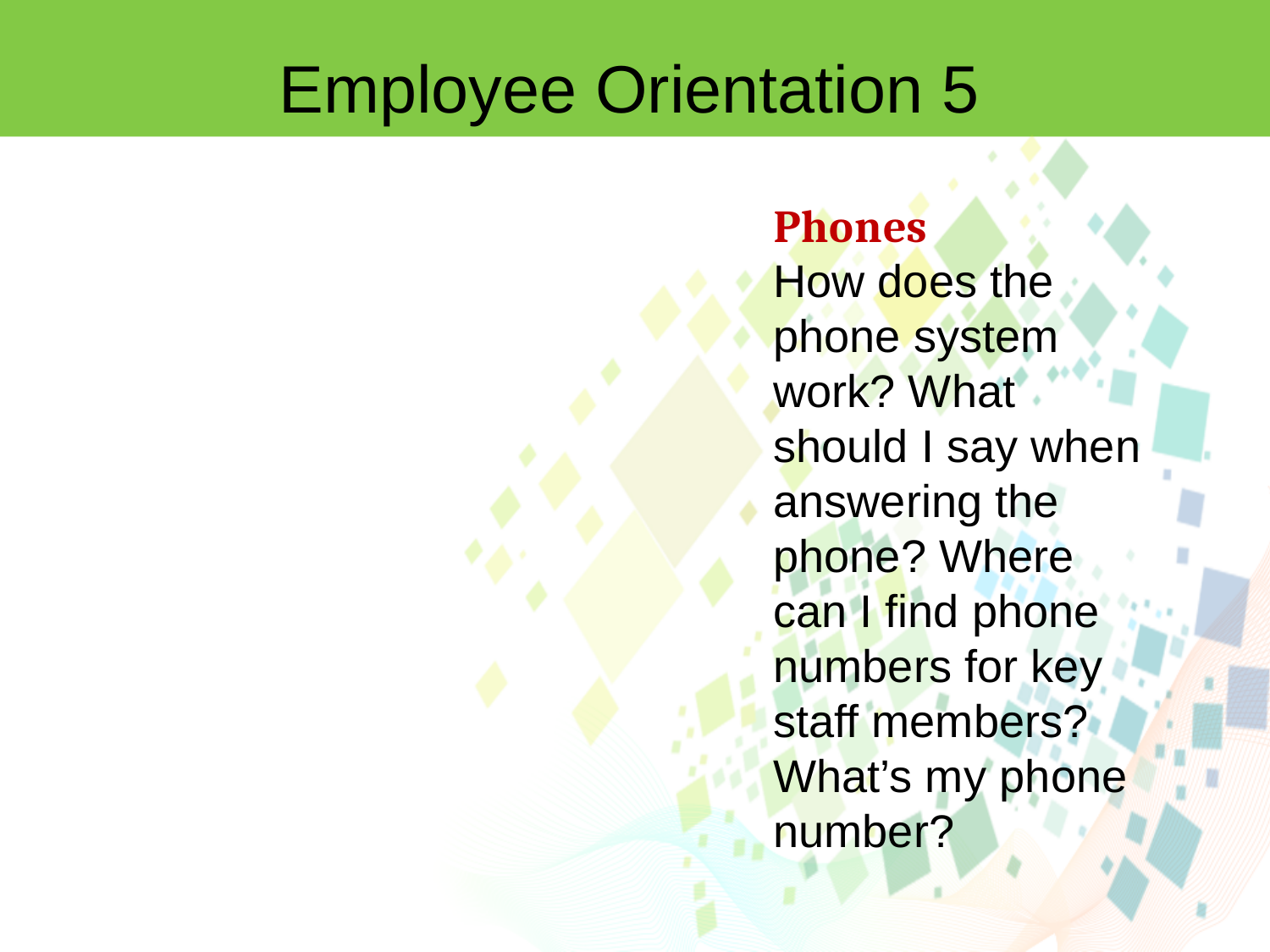

Employee Orientation 5
Phones
How does the phone system work? What should I say when answering the phone? Where can I find phone numbers for key staff members? What’s my phone number?